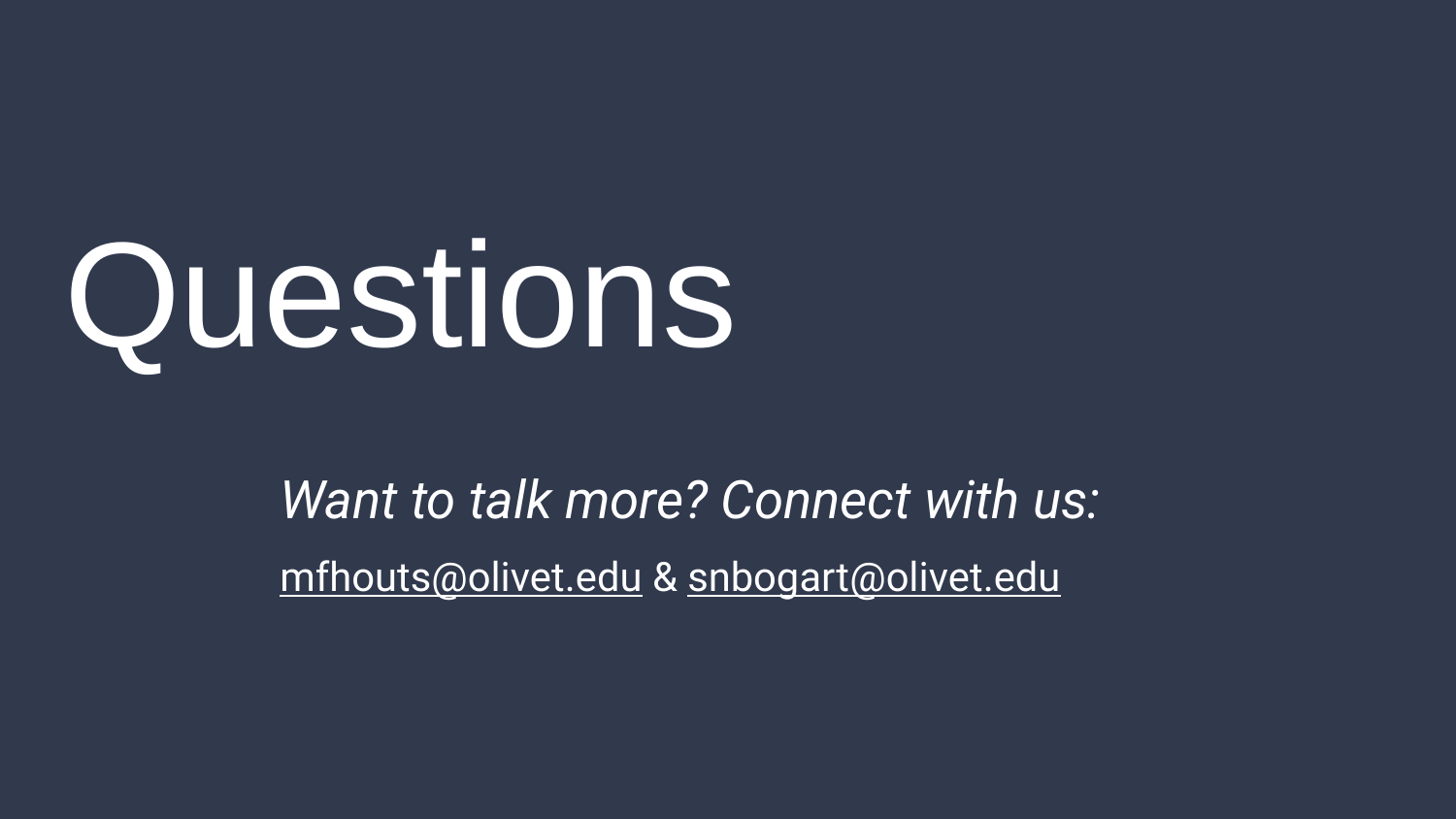

# Questions
Want to talk more? Connect with us:
mfhouts@olivet.edu & snbogart@olivet.edu